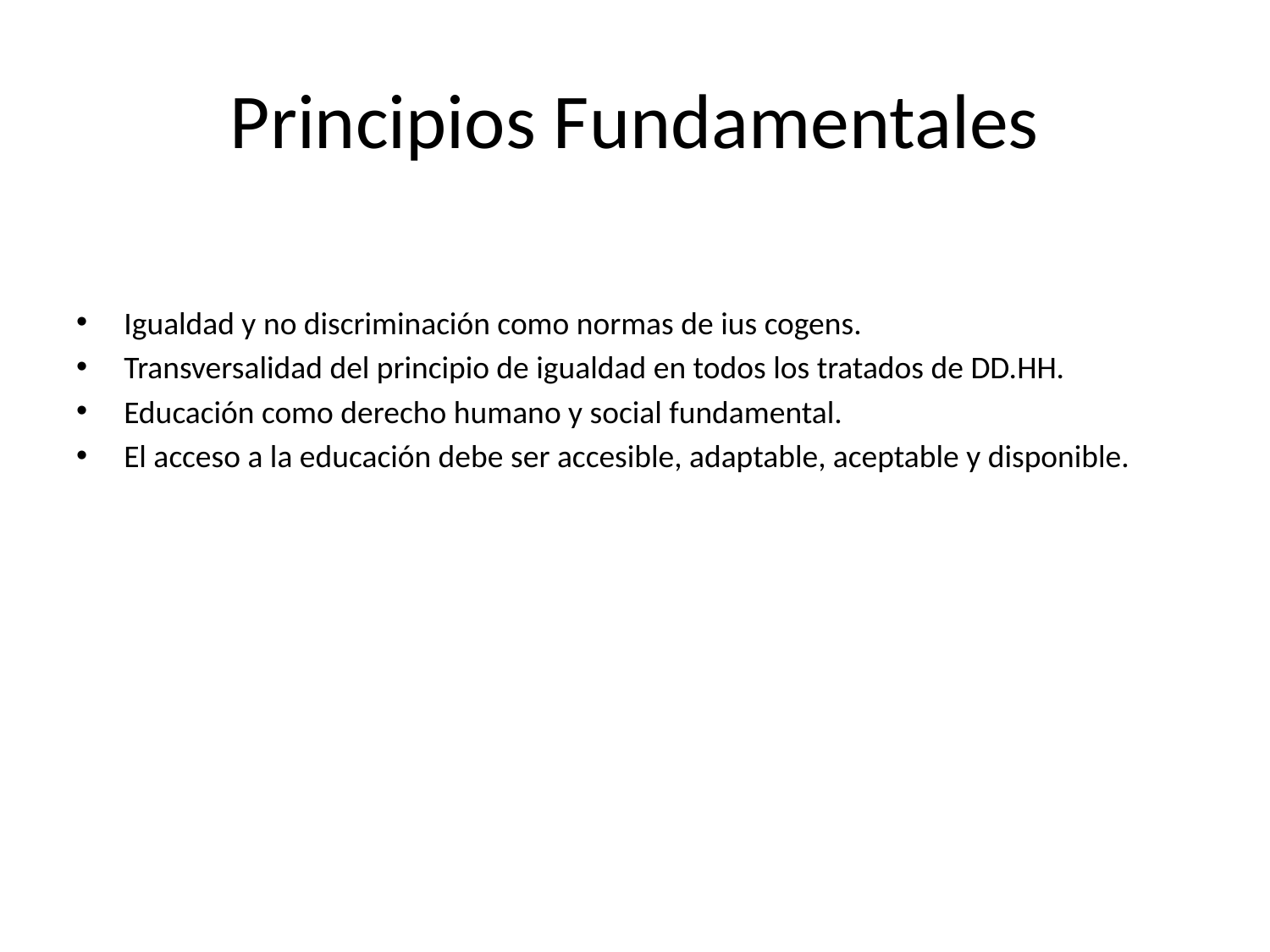

# Principios Fundamentales

Igualdad y no discriminación como normas de ius cogens.
Transversalidad del principio de igualdad en todos los tratados de DD.HH.
Educación como derecho humano y social fundamental.
El acceso a la educación debe ser accesible, adaptable, aceptable y disponible.